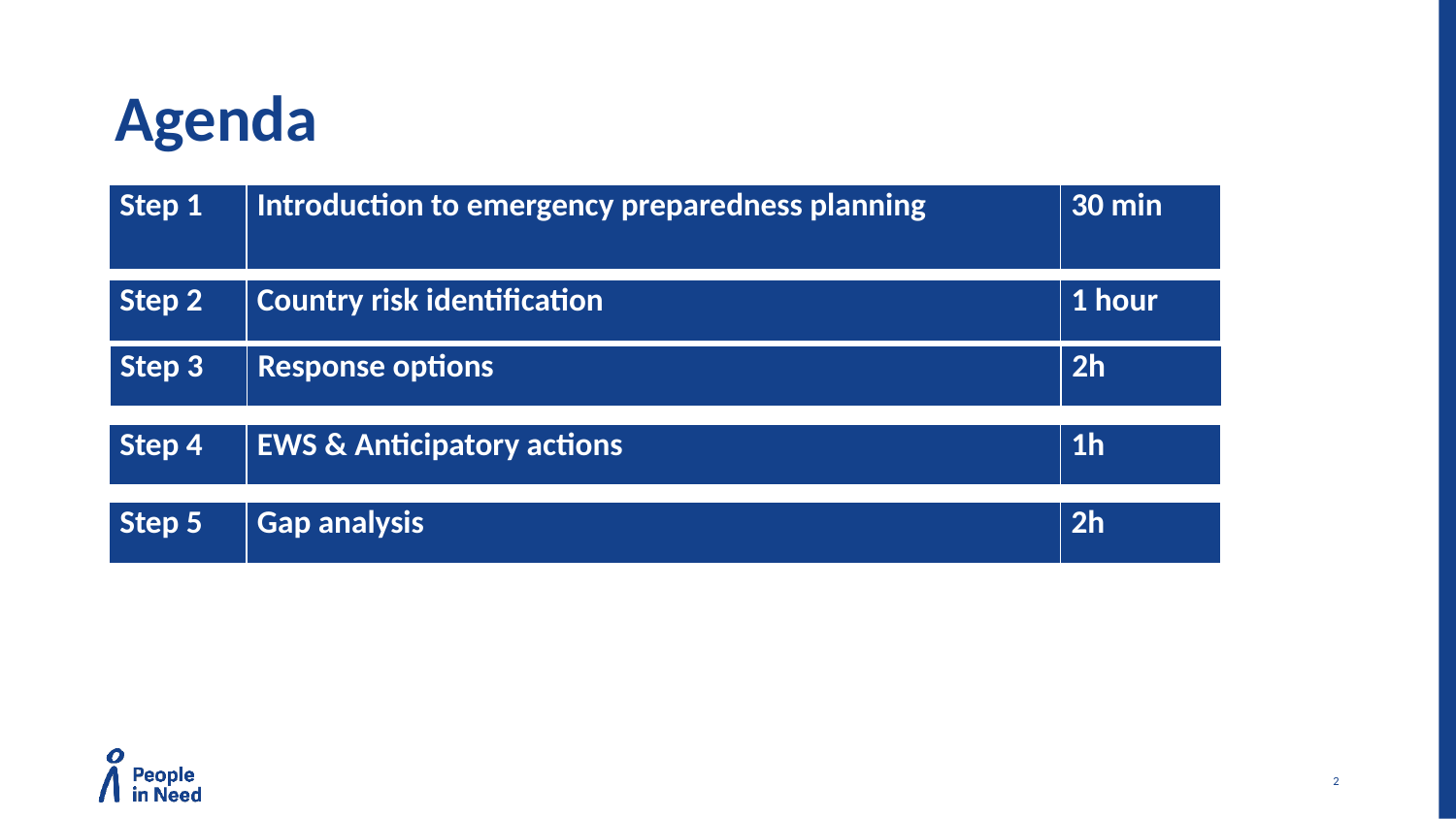

# Agenda
| Step 1 | Introduction to emergency preparedness planning | 30 min |
| --- | --- | --- |
| Step 2 | Country risk identification | 1 hour |
| --- | --- | --- |
| Step 3 | Response options | 2h |
| --- | --- | --- |
| Step 4 | EWS & Anticipatory actions | 1h |
| --- | --- | --- |
| Step 5 | Gap analysis | 2h |
| --- | --- | --- |